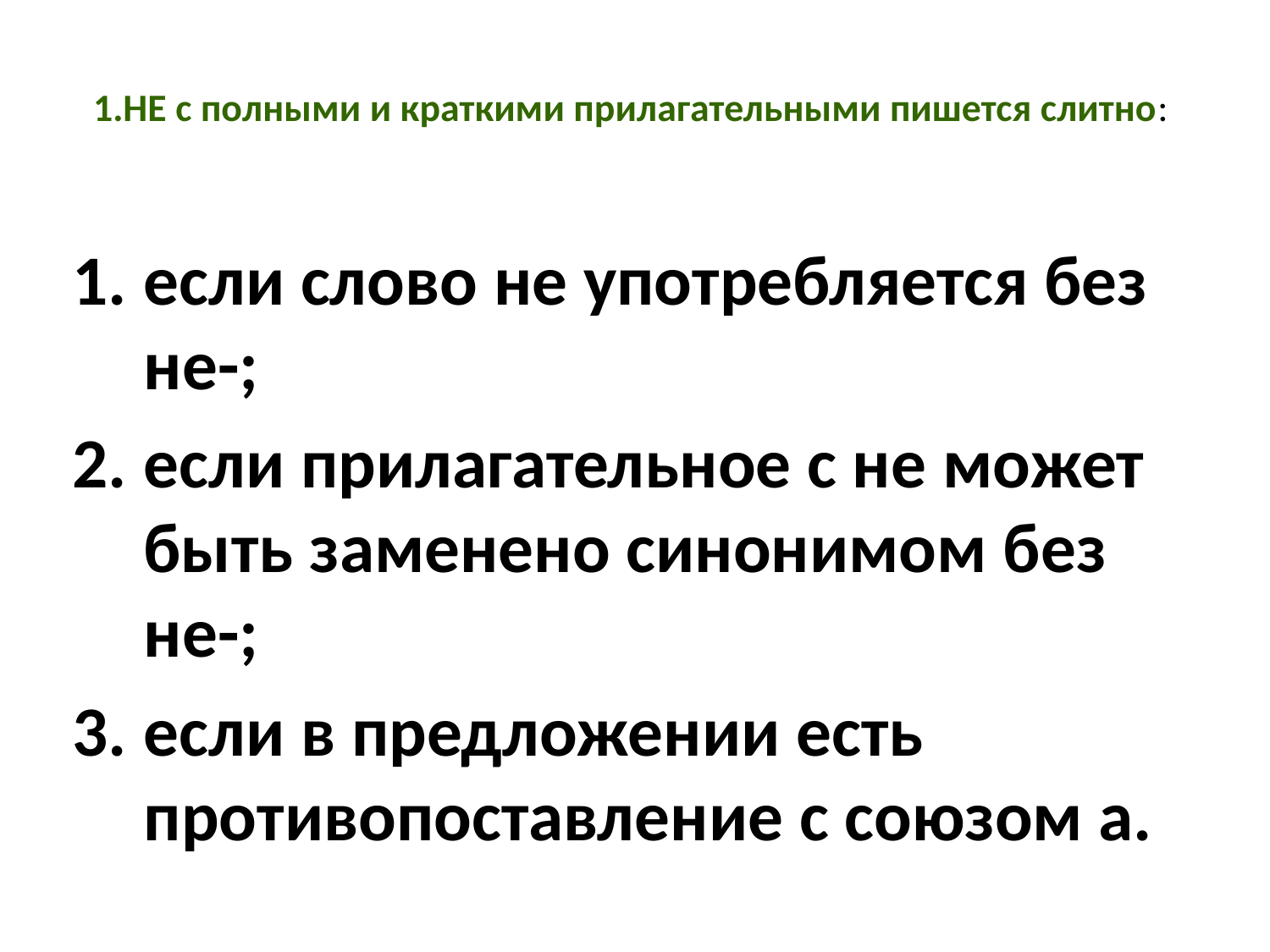

# 1.НЕ с полными и краткими прилагательными пишется слитно:
если слово не употребляется без не-;
если прилагательное с не может быть заменено синонимом без не-;
если в предложении есть противопоставление с союзом а.